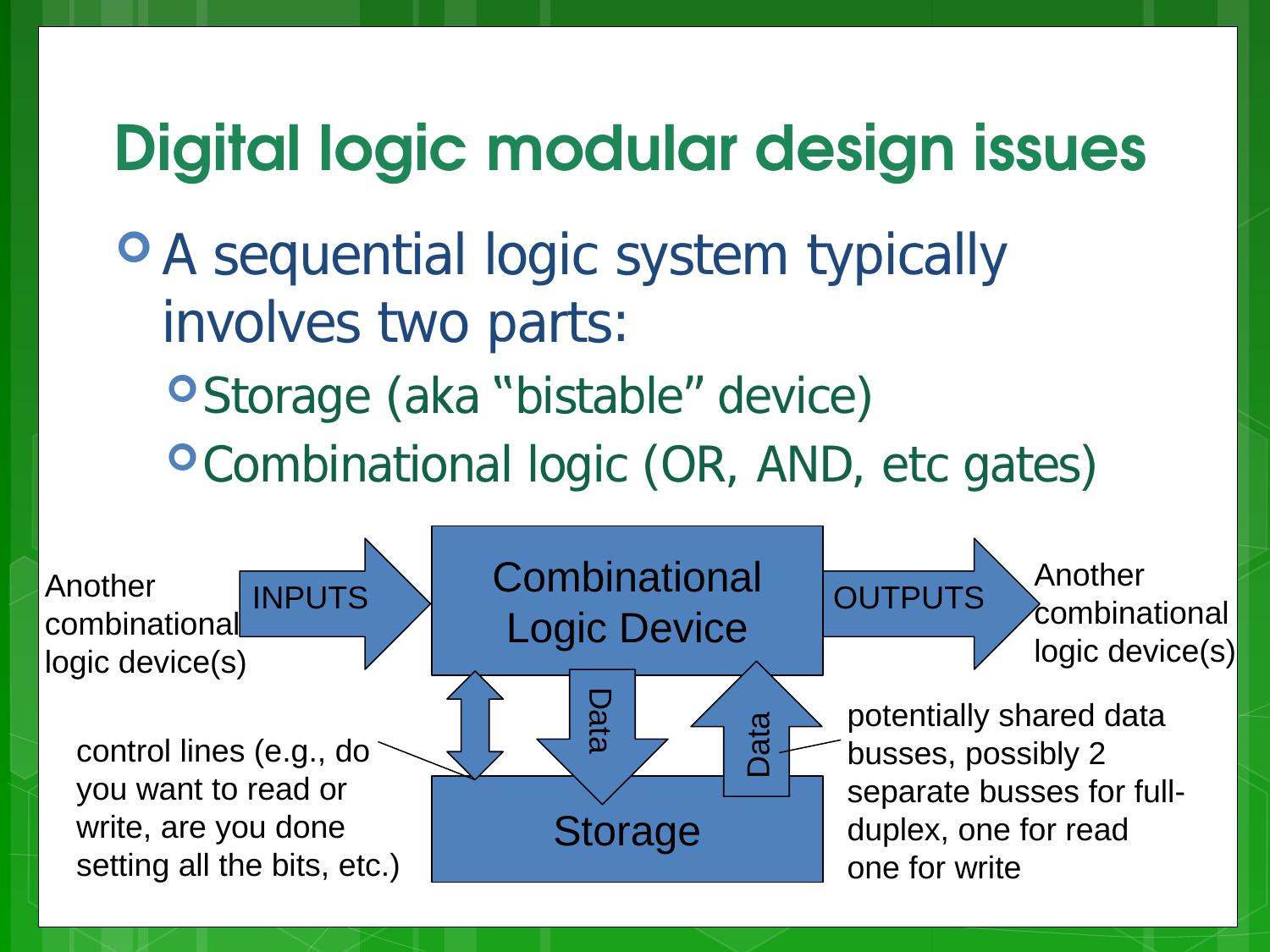

# Digital logic modular design issues
A sequential logic system typically involves two parts:
Storage (aka “bistable” device)
Combinational logic (OR, AND, etc gates)
Combinational Logic Device
INPUTS
OUTPUTS
Another
combinational logic device(s)
Another
combinational logic device(s)
Data

Data
potentially shared data busses, possibly 2 separate busses for full-duplex, one for read one for write
control lines (e.g., do you want to read or write, are you done setting all the bits, etc.)
Storage